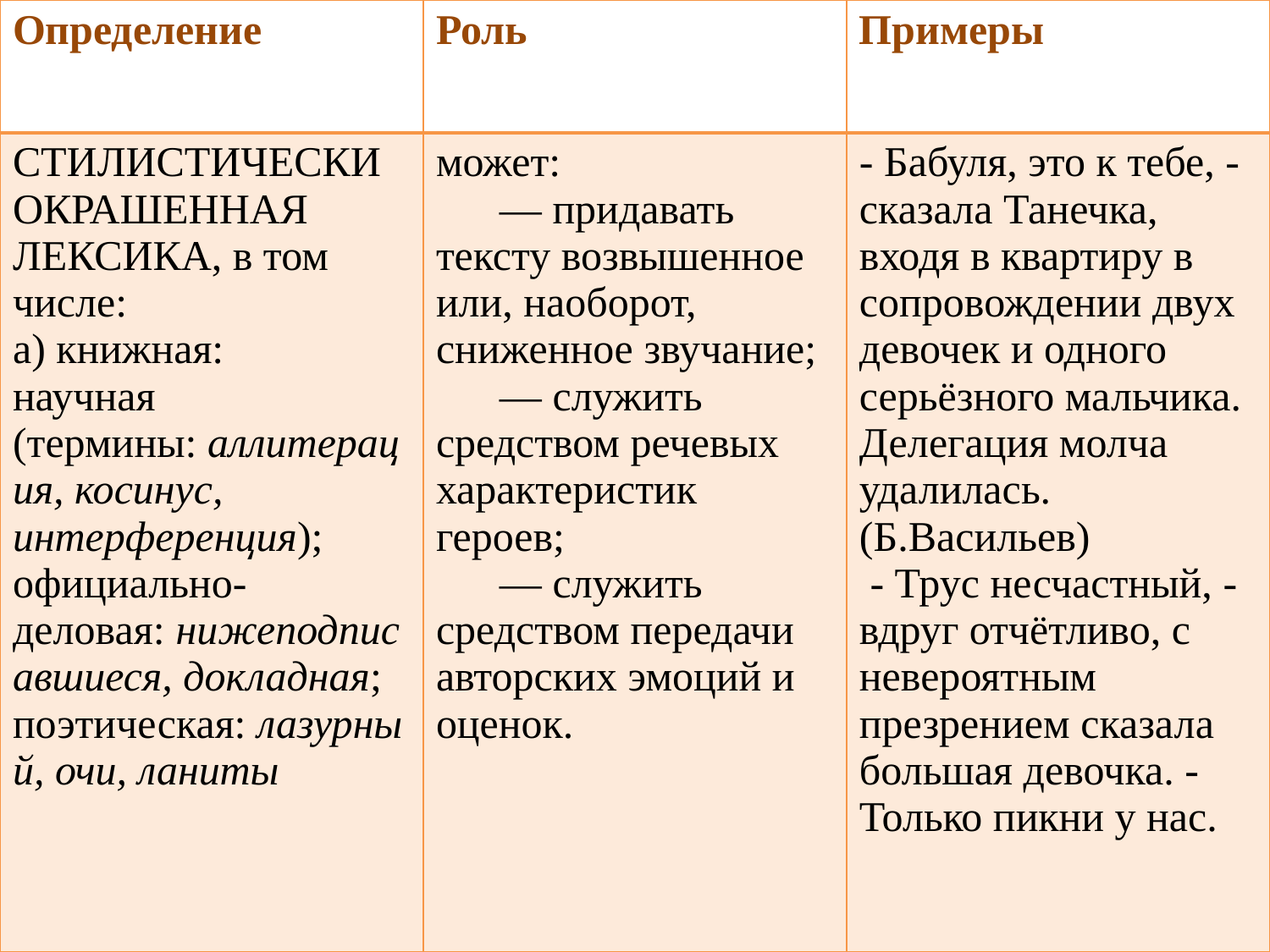

| Определение | Роль | Примеры |
| --- | --- | --- |
| СТИЛИСТИЧЕСКИ ОКРАШЕННАЯ ЛЕКСИКА, в том числе: а) книжная: научная (термины: аллитерация, косинус, интерференция); официально-деловая: нижеподписавшиеся, докладная; поэтическая: лазурный, очи, ланиты | может: — придавать тексту возвышенное или, наоборот, сниженное звучание; — служить средством речевых характеристик героев; — служить средством передачи авторских эмоций и оценок. | - Бабуля, это к тебе, - сказала Танечка, входя в квартиру в сопровождении двух девочек и одного серьёзного мальчика. Делегация молча удалилась. (Б.Васильев)  - Трус несчастный, - вдруг отчётливо, с невероятным презрением сказала большая девочка. - Только пикни у нас. |